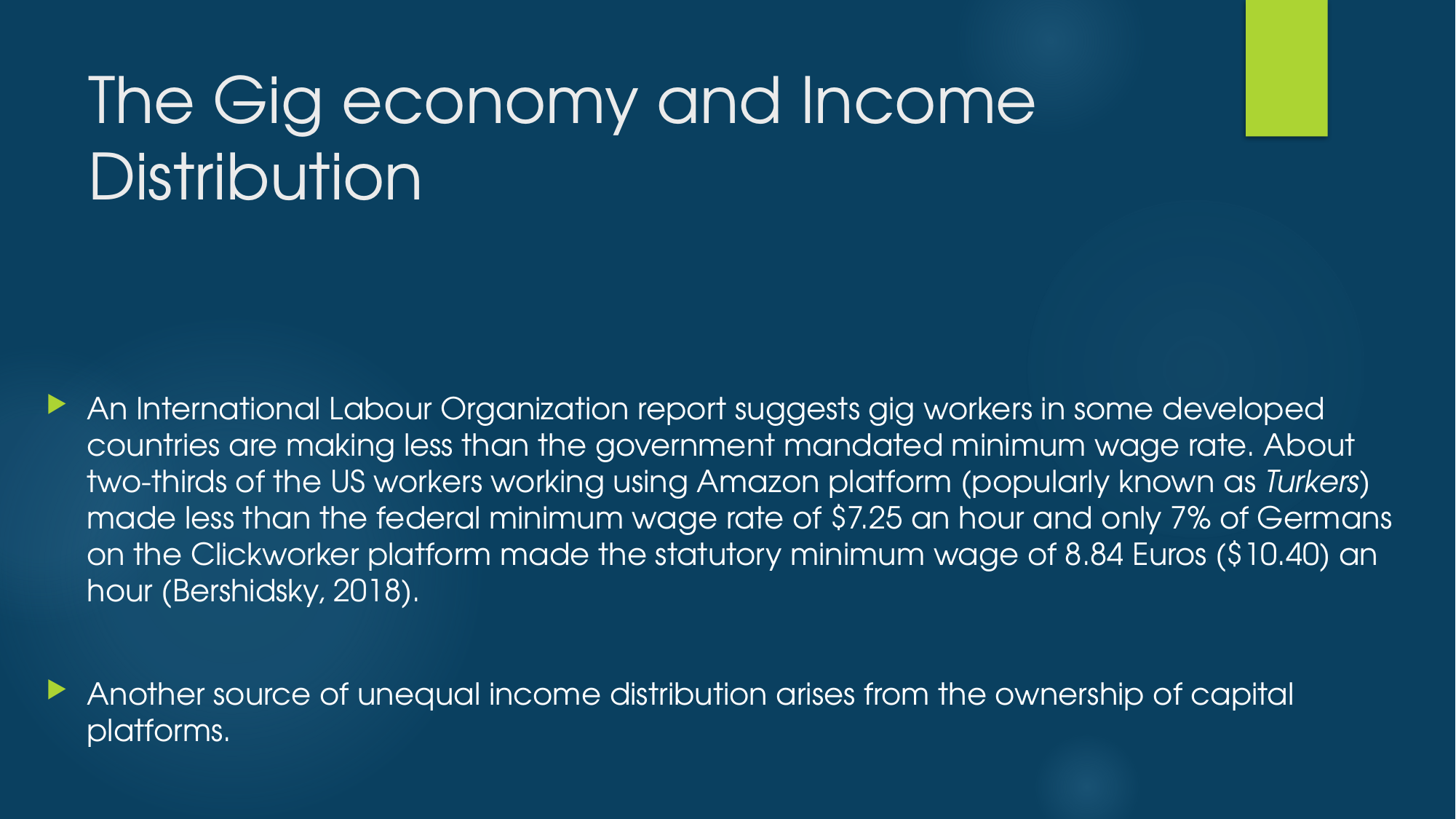

# The Gig economy and Income Distribution
An International Labour Organization report suggests gig workers in some developed countries are making less than the government mandated minimum wage rate. About two-thirds of the US workers working using Amazon platform (popularly known as Turkers) made less than the federal minimum wage rate of $7.25 an hour and only 7% of Germans on the Clickworker platform made the statutory minimum wage of 8.84 Euros ($10.40) an hour (Bershidsky, 2018).

Another source of unequal income distribution arises from the ownership of capital platforms.